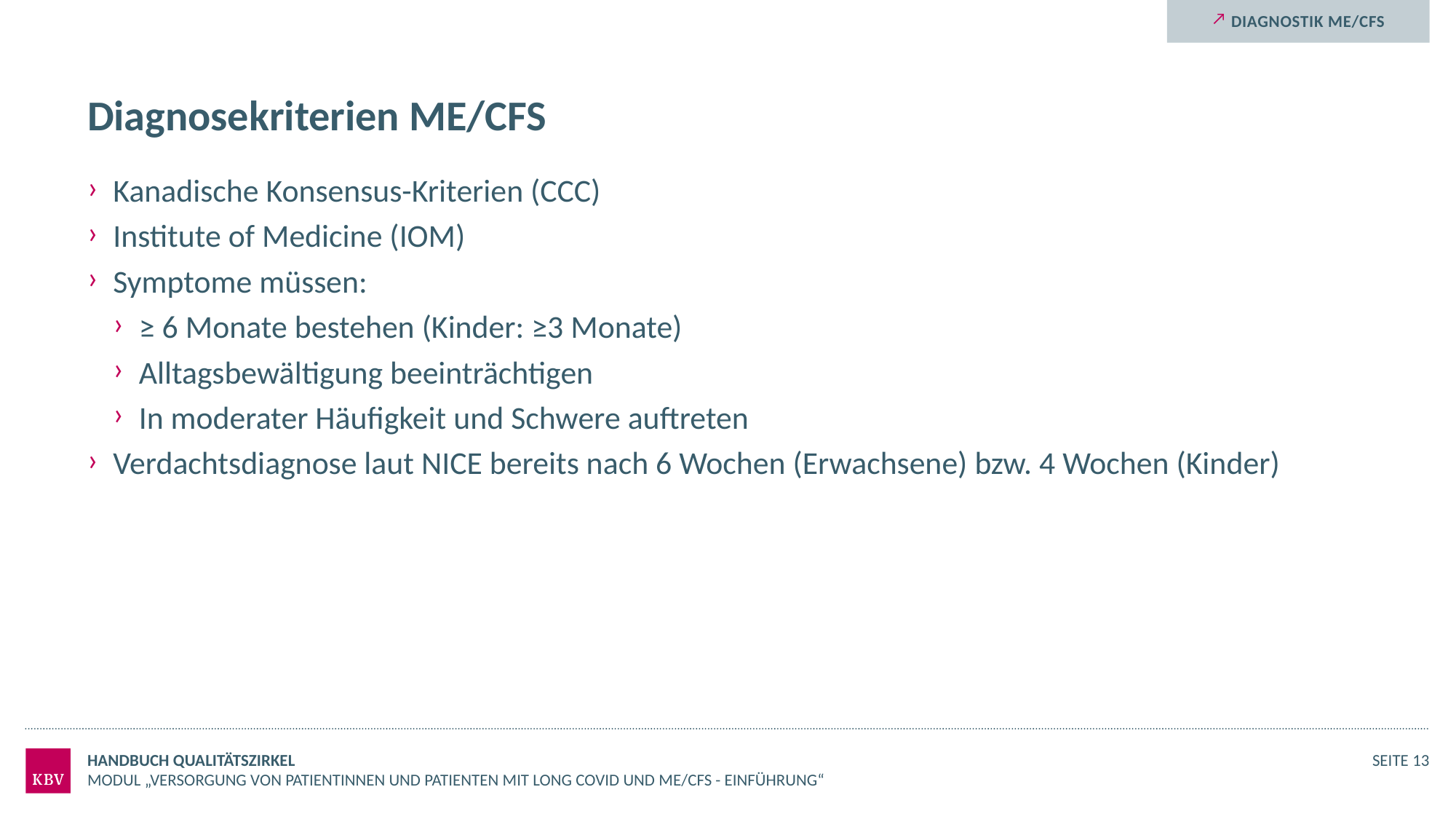

Diagnostik ME/CFS
# Diagnosekriterien ME/CFS
Kanadische Konsensus-Kriterien (CCC)
Institute of Medicine (IOM)
Symptome müssen:
≥ 6 Monate bestehen (Kinder: ≥3 Monate)
Alltagsbewältigung beeinträchtigen
In moderater Häufigkeit und Schwere auftreten
Verdachtsdiagnose laut NICE bereits nach 6 Wochen (Erwachsene) bzw. 4 Wochen (Kinder)
Handbuch Qualitätszirkel
Seite 13
Modul „Versorgung von Patientinnen und Patienten mit Long COVID und ME/CFS - Einführung“